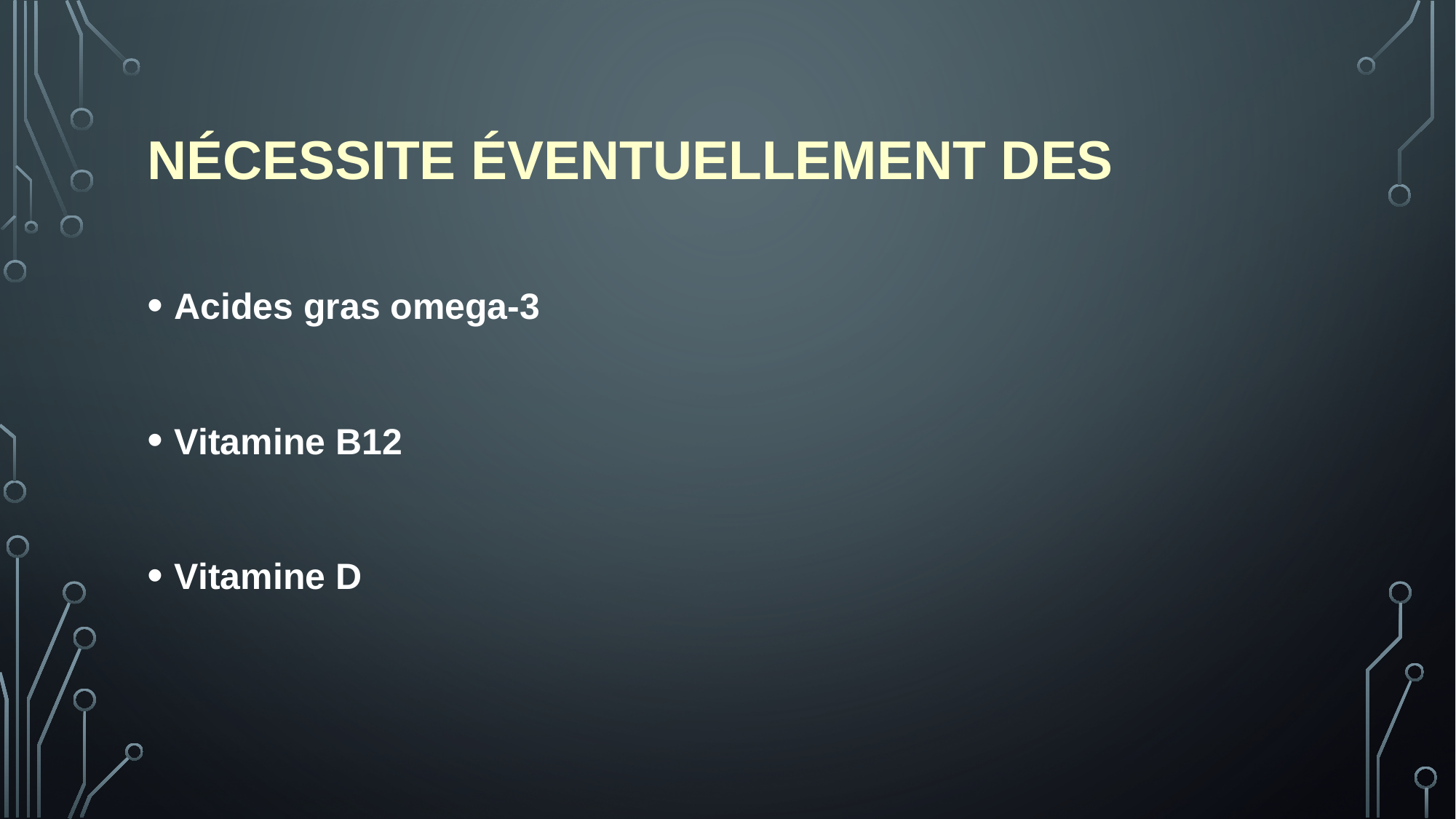

# Nécessite éventuellement des
Acides gras omega-3

Vitamine B12

Vitamine D